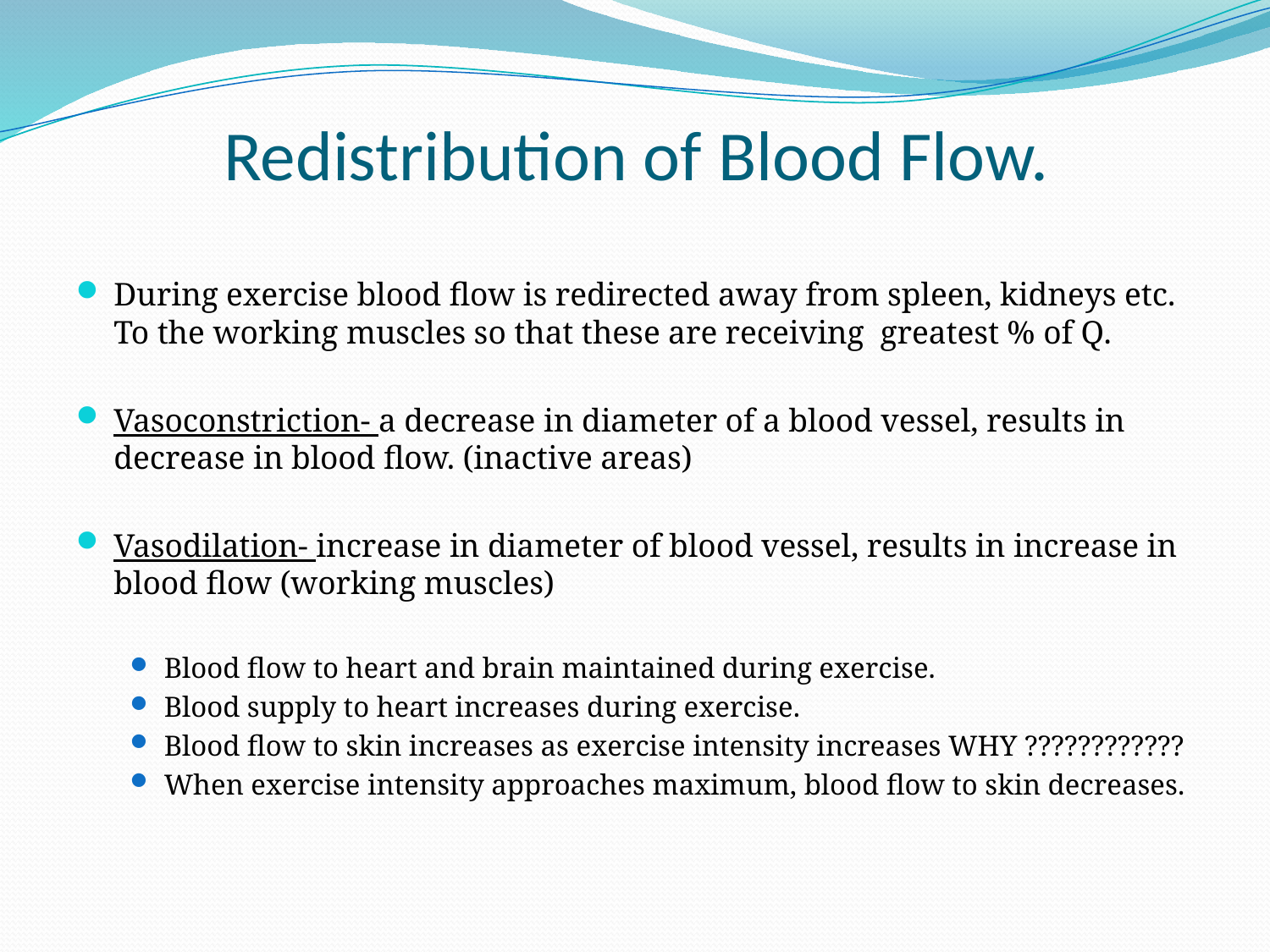

# Redistribution of Blood Flow.
During exercise blood flow is redirected away from spleen, kidneys etc. To the working muscles so that these are receiving  greatest % of Q.

Vasoconstriction- a decrease in diameter of a blood vessel, results in decrease in blood flow. (inactive areas)

Vasodilation- increase in diameter of blood vessel, results in increase in blood flow (working muscles)

Blood flow to heart and brain maintained during exercise.
Blood supply to heart increases during exercise.
Blood flow to skin increases as exercise intensity increases WHY ????????????
When exercise intensity approaches maximum, blood flow to skin decreases.